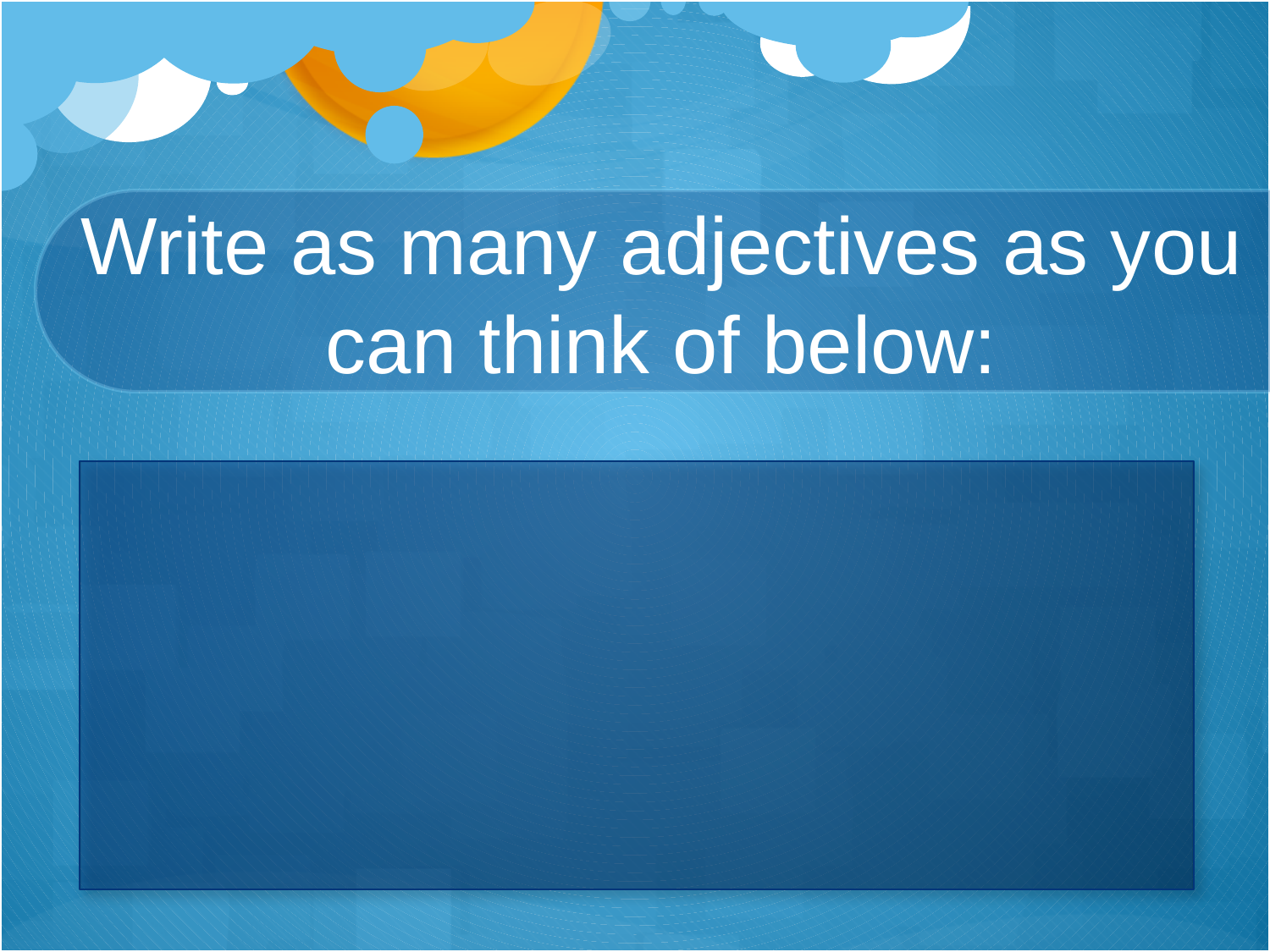

# Write as many adjectives as you can think of below: